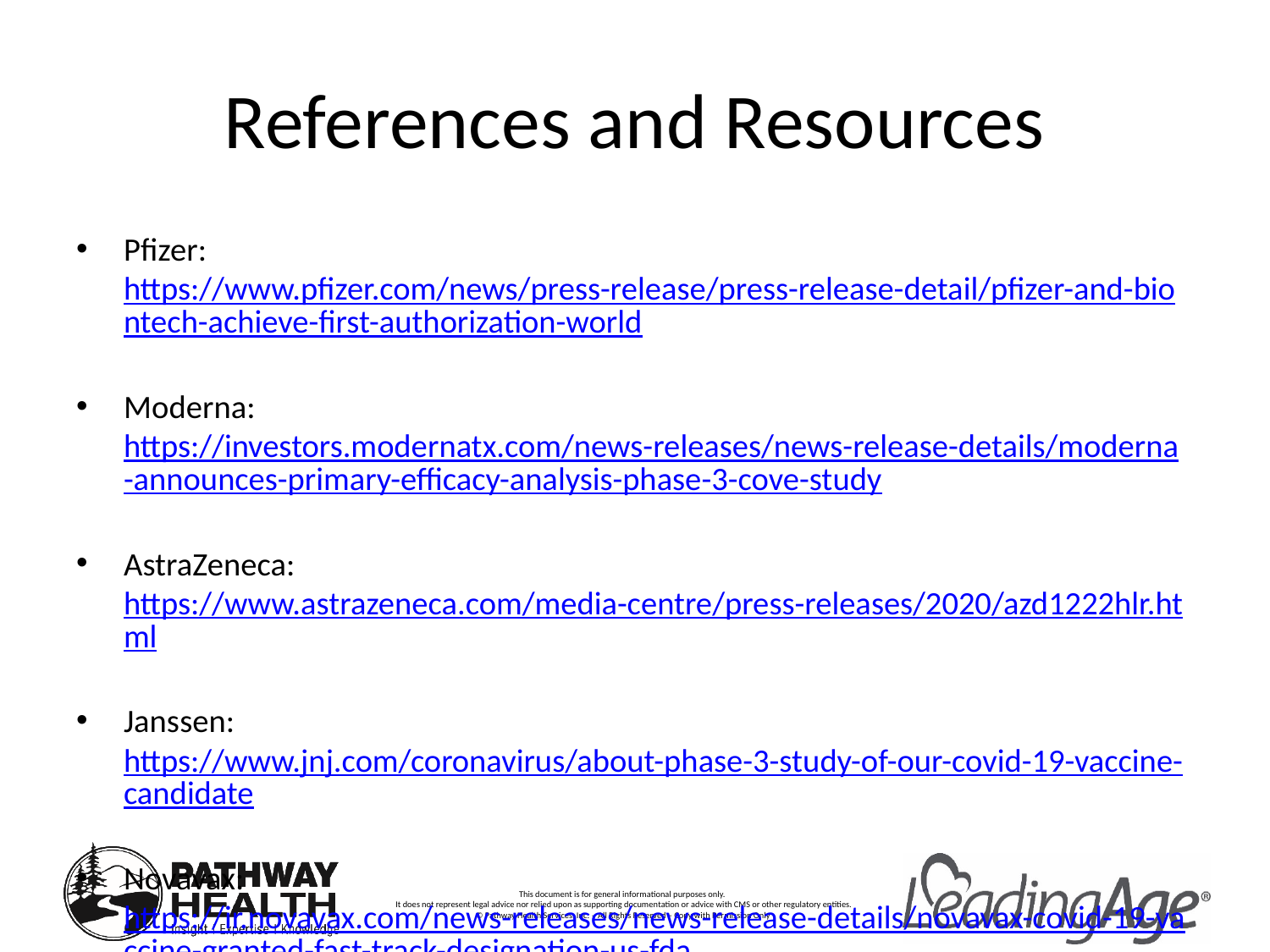

# References and Resources
Pfizer:  https://www.pfizer.com/news/press-release/press-release-detail/pfizer-and-biontech-achieve-first-authorization-world
Moderna:  https://investors.modernatx.com/news-releases/news-release-details/moderna-announces-primary-efficacy-analysis-phase-3-cove-study
AstraZeneca:  https://www.astrazeneca.com/media-centre/press-releases/2020/azd1222hlr.html
Janssen:  https://www.jnj.com/coronavirus/about-phase-3-study-of-our-covid-19-vaccine-candidate
Novavax:  https://ir.novavax.com/news-releases/news-release-details/novavax-covid-19-vaccine-granted-fast-track-designation-us-fda